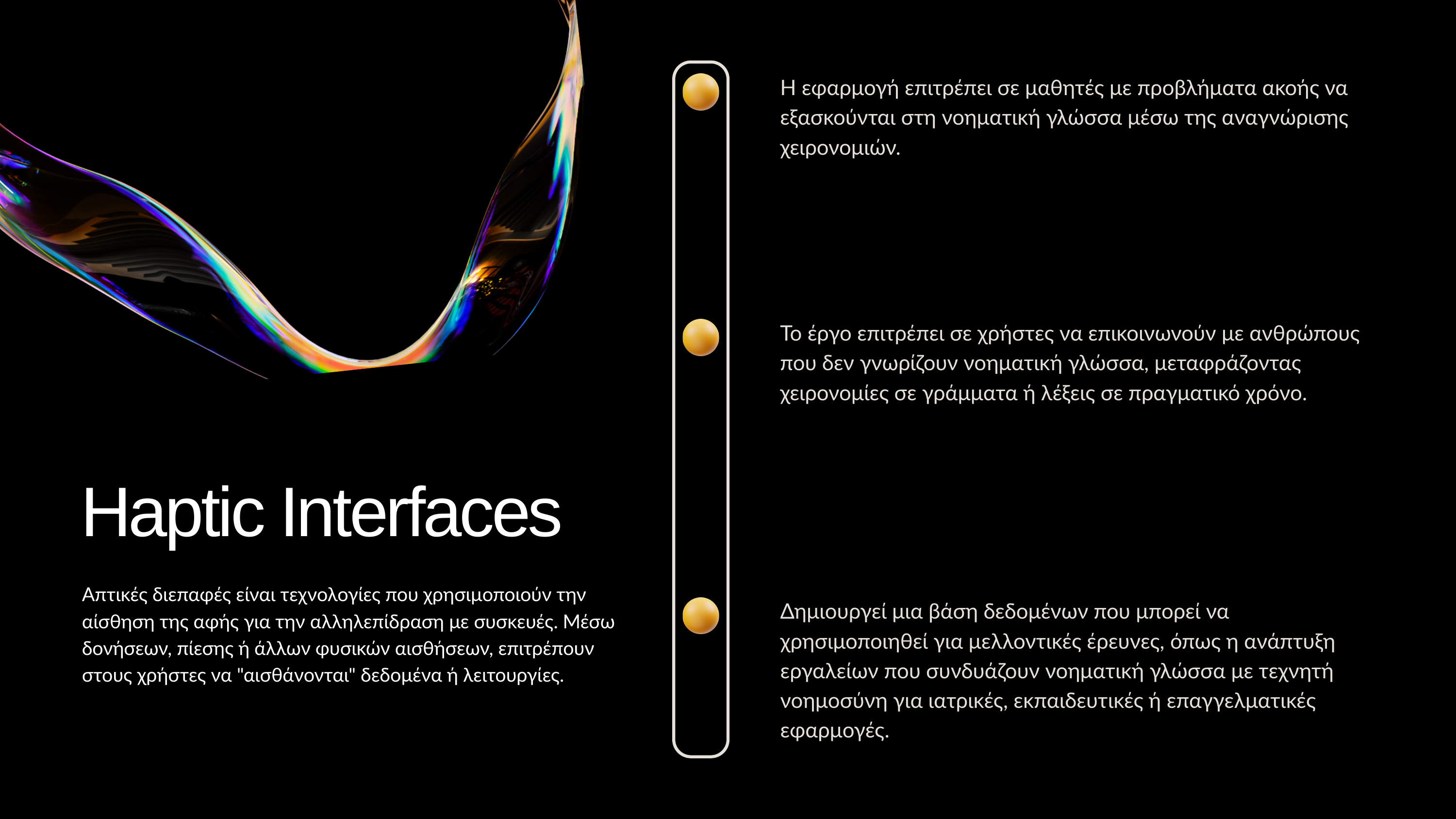

Η εφαρμογή επιτρέπει σε μαθητές με προβλήματα ακοής να εξασκούνται στη νοηματική γλώσσα μέσω της αναγνώρισης χειρονομιών.

Το έργο επιτρέπει σε χρήστες να επικοινωνούν με ανθρώπους που δεν γνωρίζουν νοηματική γλώσσα, μεταφράζοντας χειρονομίες σε γράμματα ή λέξεις σε πραγματικό χρόνο.

Haptic Interfaces
Απτικές διεπαφές είναι τεχνολογίες που χρησιμοποιούν την αίσθηση της αφής για την αλληλεπίδραση με συσκευές. Μέσω δονήσεων, πίεσης ή άλλων φυσικών αισθήσεων, επιτρέπουν στους χρήστες να "αισθάνονται" δεδομένα ή λειτουργίες.
Δημιουργεί μια βάση δεδομένων που μπορεί να χρησιμοποιηθεί για μελλοντικές έρευνες, όπως η ανάπτυξη εργαλείων που συνδυάζουν νοηματική γλώσσα με τεχνητή νοημοσύνη για ιατρικές, εκπαιδευτικές ή επαγγελματικές εφαρμογές.